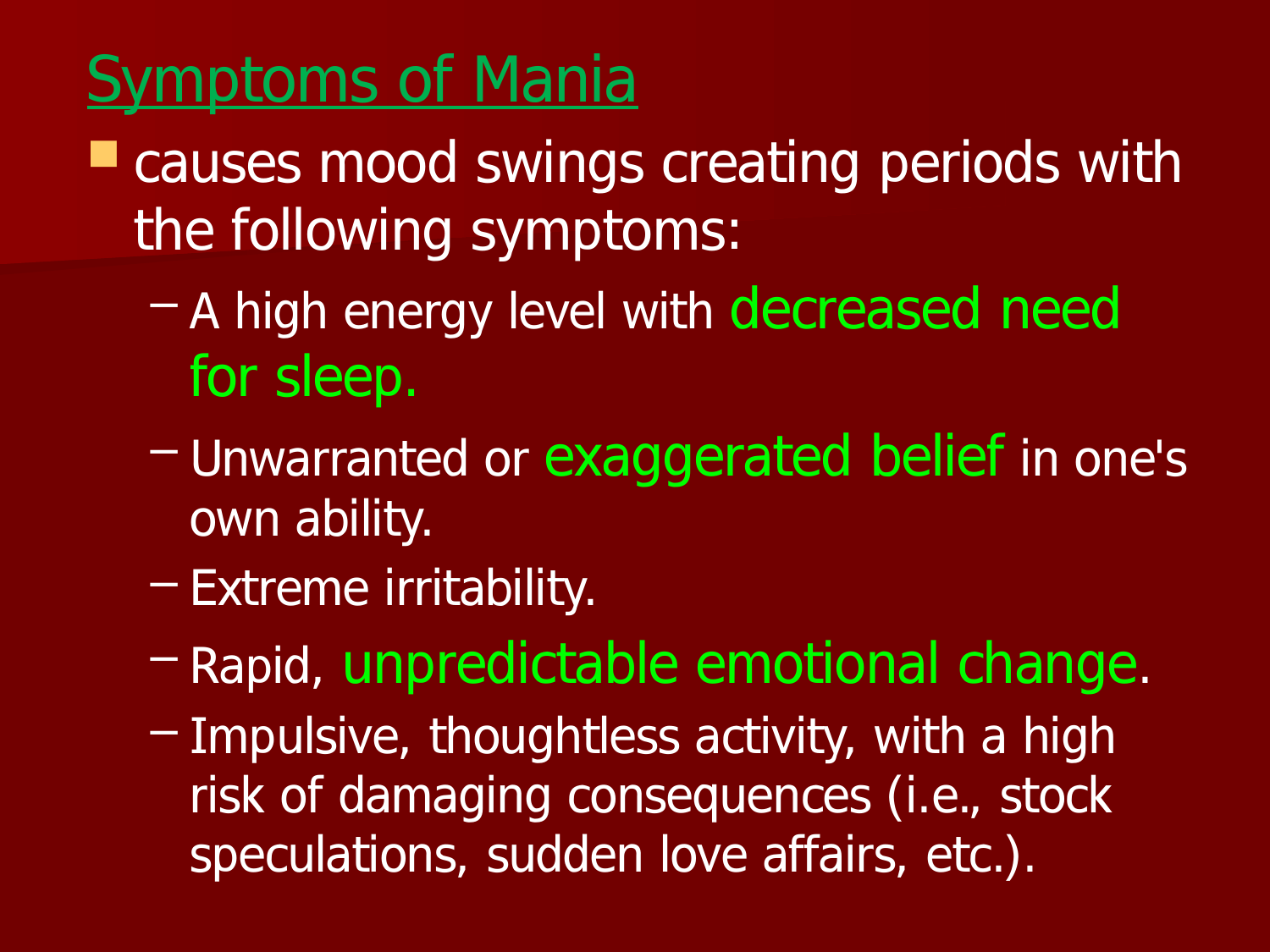

Symptoms of Mania
causes mood swings creating periods with the following symptoms:
A high energy level with decreased need for sleep.
Unwarranted or exaggerated belief in one's own ability.
Extreme irritability.
Rapid, unpredictable emotional change.
Impulsive, thoughtless activity, with a high risk of damaging consequences (i.e., stock speculations, sudden love affairs, etc.).